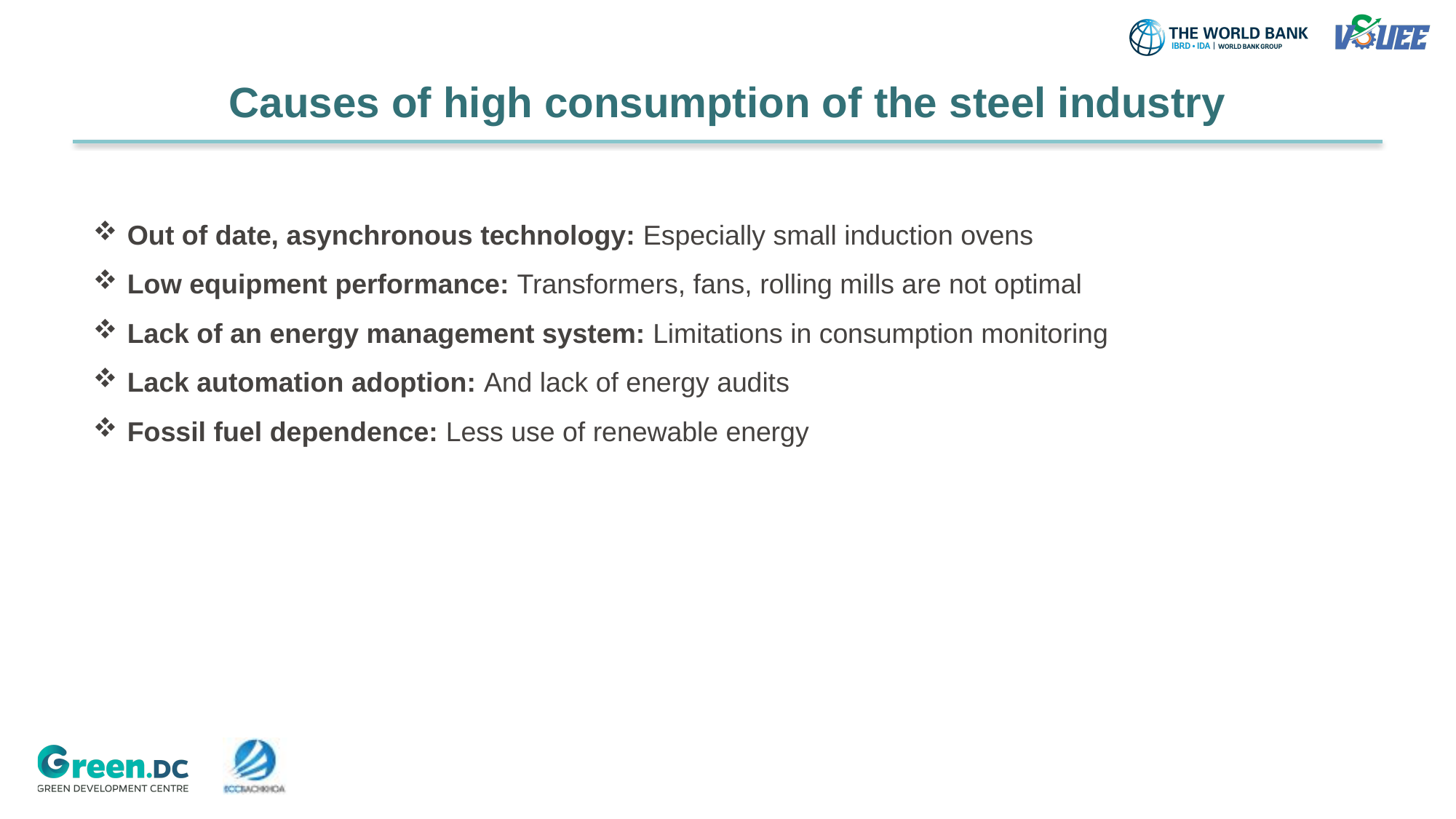

# Causes of high consumption of the steel industry
Out of date, asynchronous technology: Especially small induction ovens
Low equipment performance: Transformers, fans, rolling mills are not optimal
Lack of an energy management system: Limitations in consumption monitoring
Lack automation adoption: And lack of energy audits
Fossil fuel dependence: Less use of renewable energy